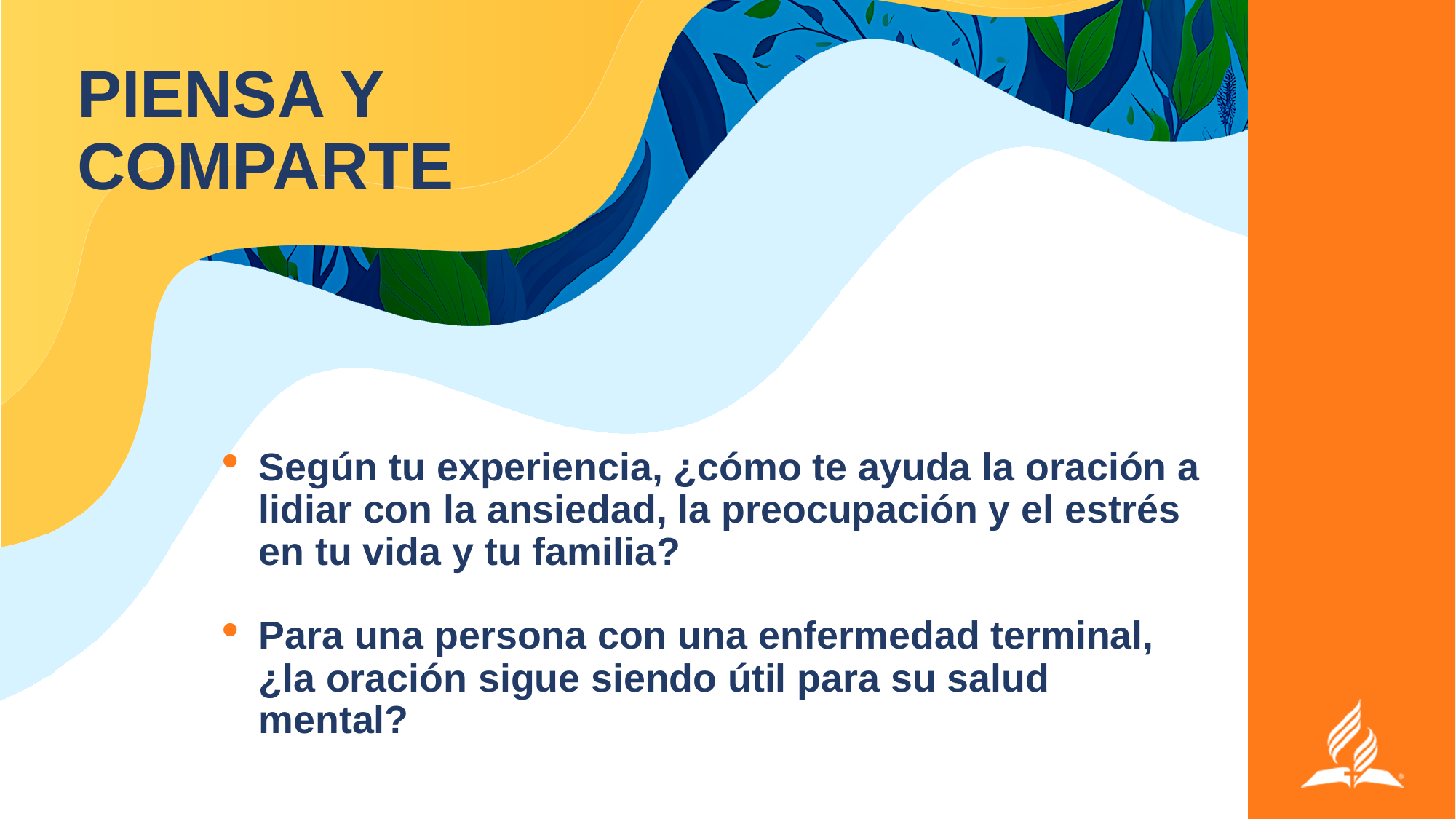

# PIENSA Y COMPARTE
Según tu experiencia, ¿cómo te ayuda la oración a lidiar con la ansiedad, la preocupación y el estrés en tu vida y tu familia?

Para una persona con una enfermedad terminal, ¿la oración sigue siendo útil para su salud mental?